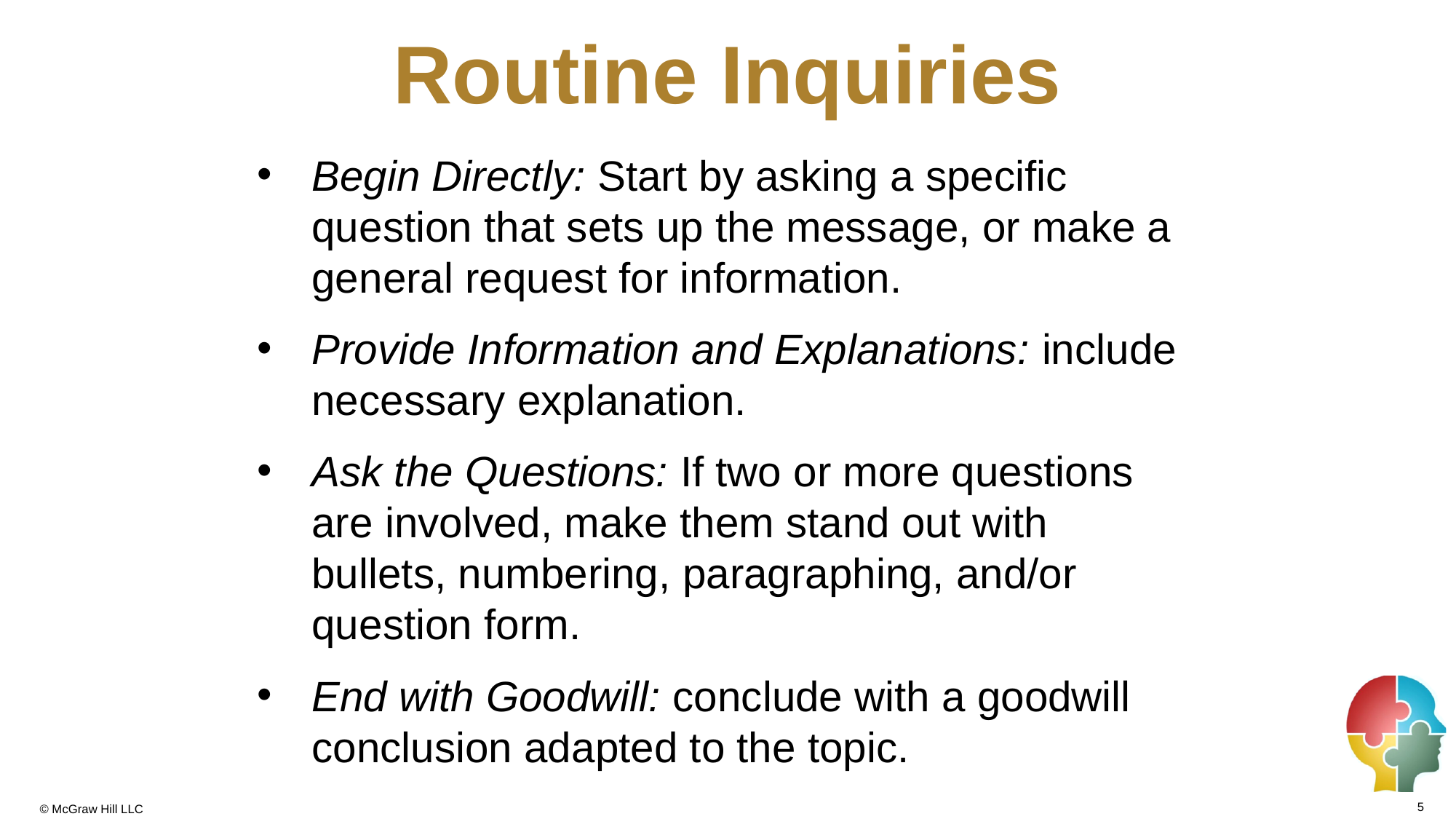

# Routine Inquiries
Begin Directly: Start by asking a specific question that sets up the message, or make a general request for information.
Provide Information and Explanations: include necessary explanation.
Ask the Questions: If two or more questions are involved, make them stand out with bullets, numbering, paragraphing, and/or question form.
End with Goodwill: conclude with a goodwill conclusion adapted to the topic.
5